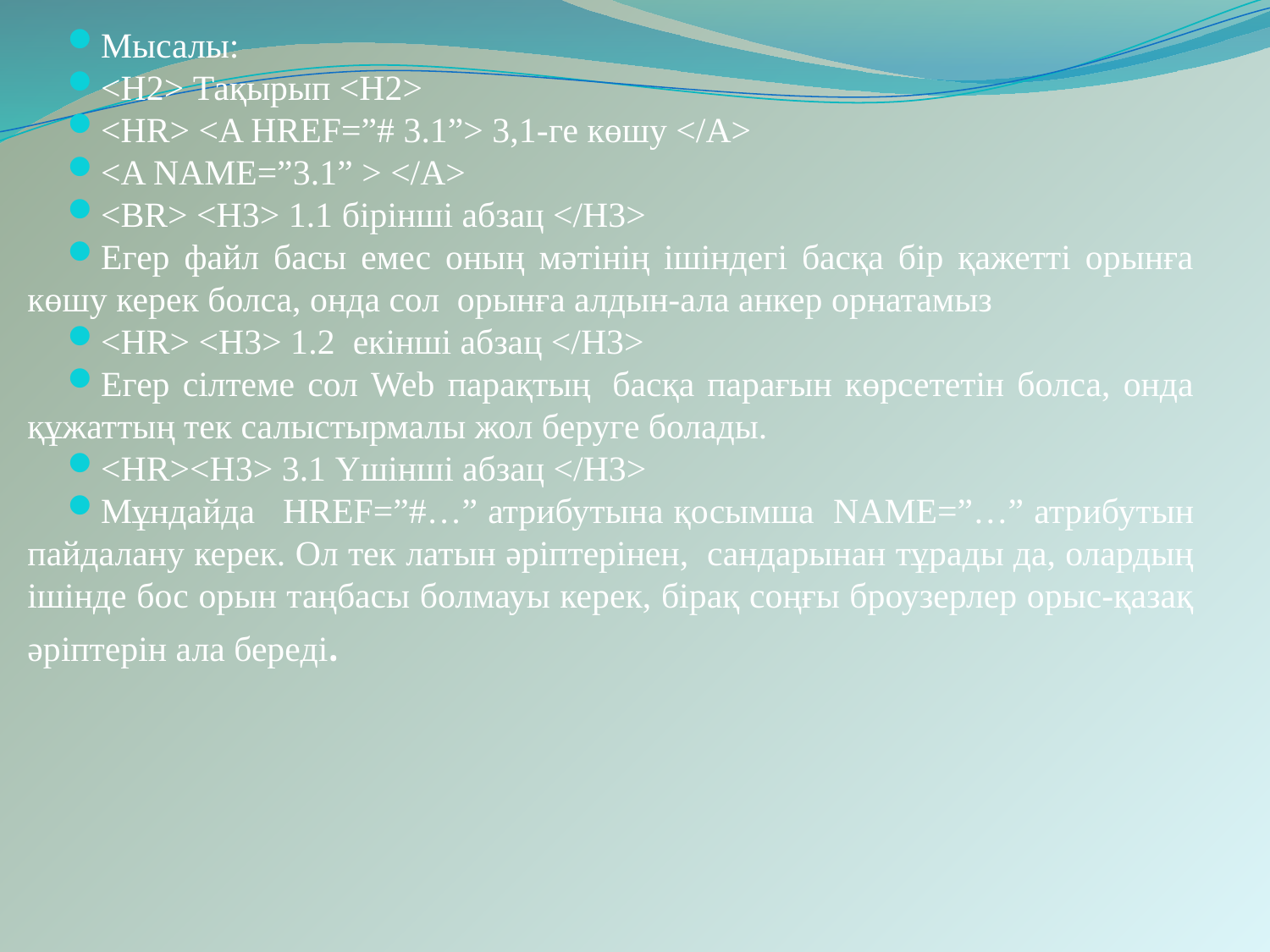

Мысалы:
<H2> Тақырып <H2>
<HR> <A HREF=”# 3.1”> 3,1-ге көшу </A>
<A NAME=”3.1” > </A>
<BR> <H3> 1.1 бірінші абзац </H3>
Егер файл басы емес оның мәтінің ішіндегі басқа бір қажетті орынға көшу керек болса, онда сол  орынға алдын-ала анкер орнатамыз
<HR> <H3> 1.2  екінші абзац </H3>
Егер сілтеме сол Web парақтың  басқа парағын көрсететін болса, онда құжаттың тек салыстырмалы жол беруге болады.
<HR><H3> 3.1 Үшінші абзац </H3>
Мұндайда   HREF=”#…” атрибутына қосымша  NAME=”…” атрибутын пайдалану керек. Ол тек латын әріптерінен,  сандарынан тұрады да, олардың ішінде бос орын таңбасы болмауы керек, бірақ соңғы броузерлер орыс-қазақ әріптерін ала береді.